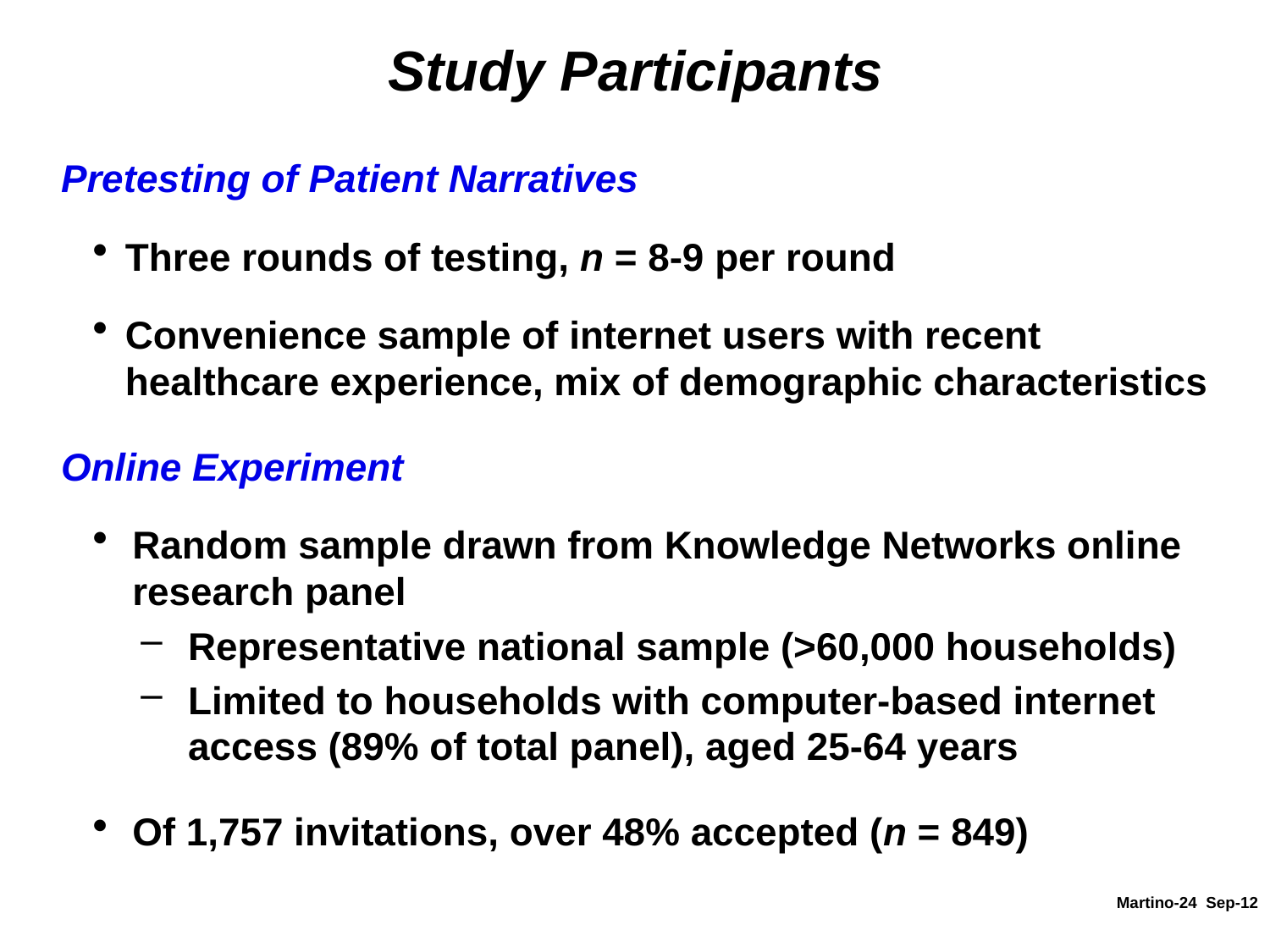

# Study Participants
Pretesting of Patient Narratives
Three rounds of testing, n = 8-9 per round
Convenience sample of internet users with recent healthcare experience, mix of demographic characteristics
Online Experiment
Random sample drawn from Knowledge Networks online research panel
Representative national sample (>60,000 households)
Limited to households with computer-based internet access (89% of total panel), aged 25-64 years
Of 1,757 invitations, over 48% accepted (n = 849)